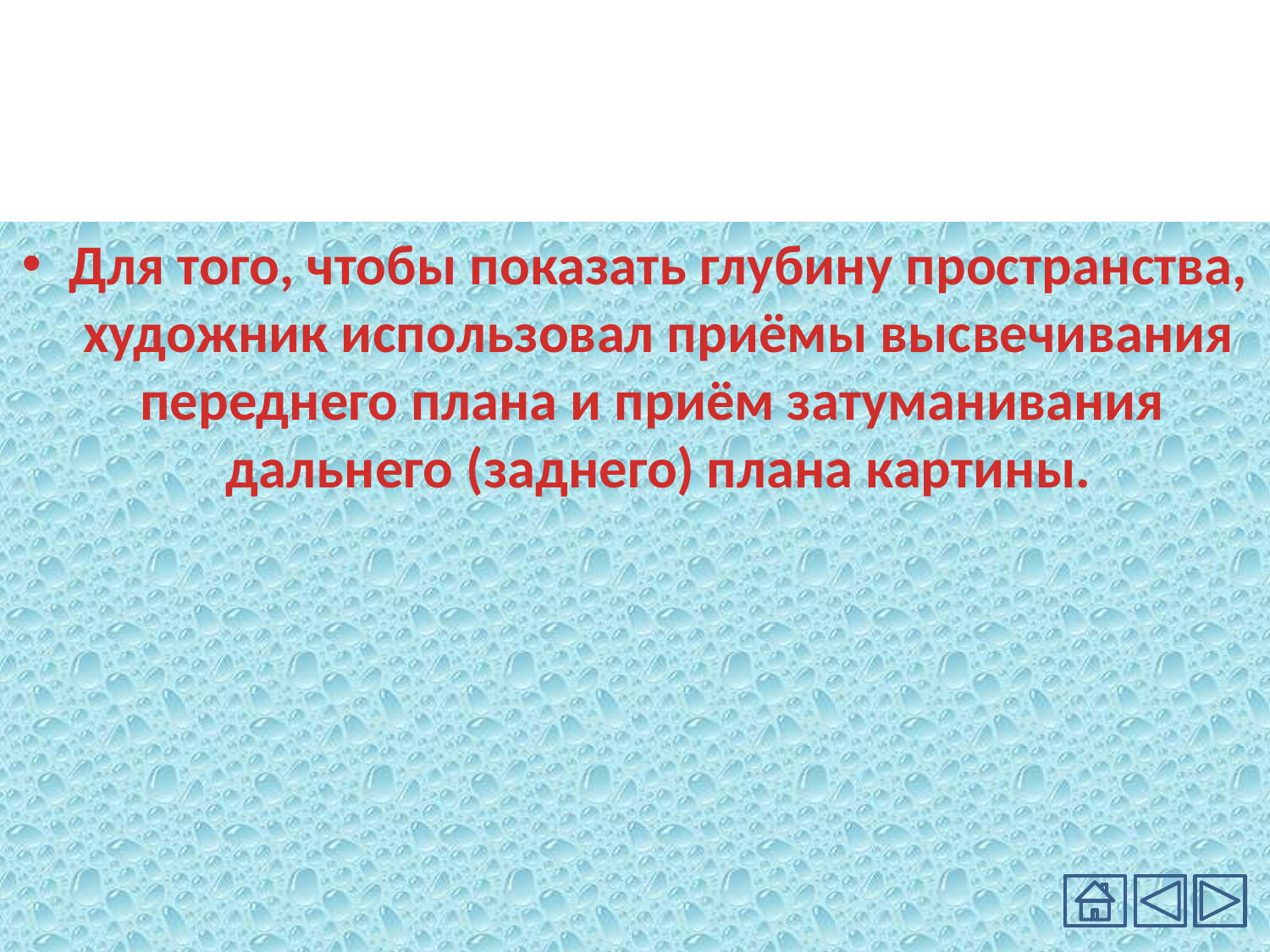

#
Для того, чтобы показать глубину пространства, художник использовал приёмы высвечивания переднего плана и приём затуманивания  дальнего (заднего) плана картины.